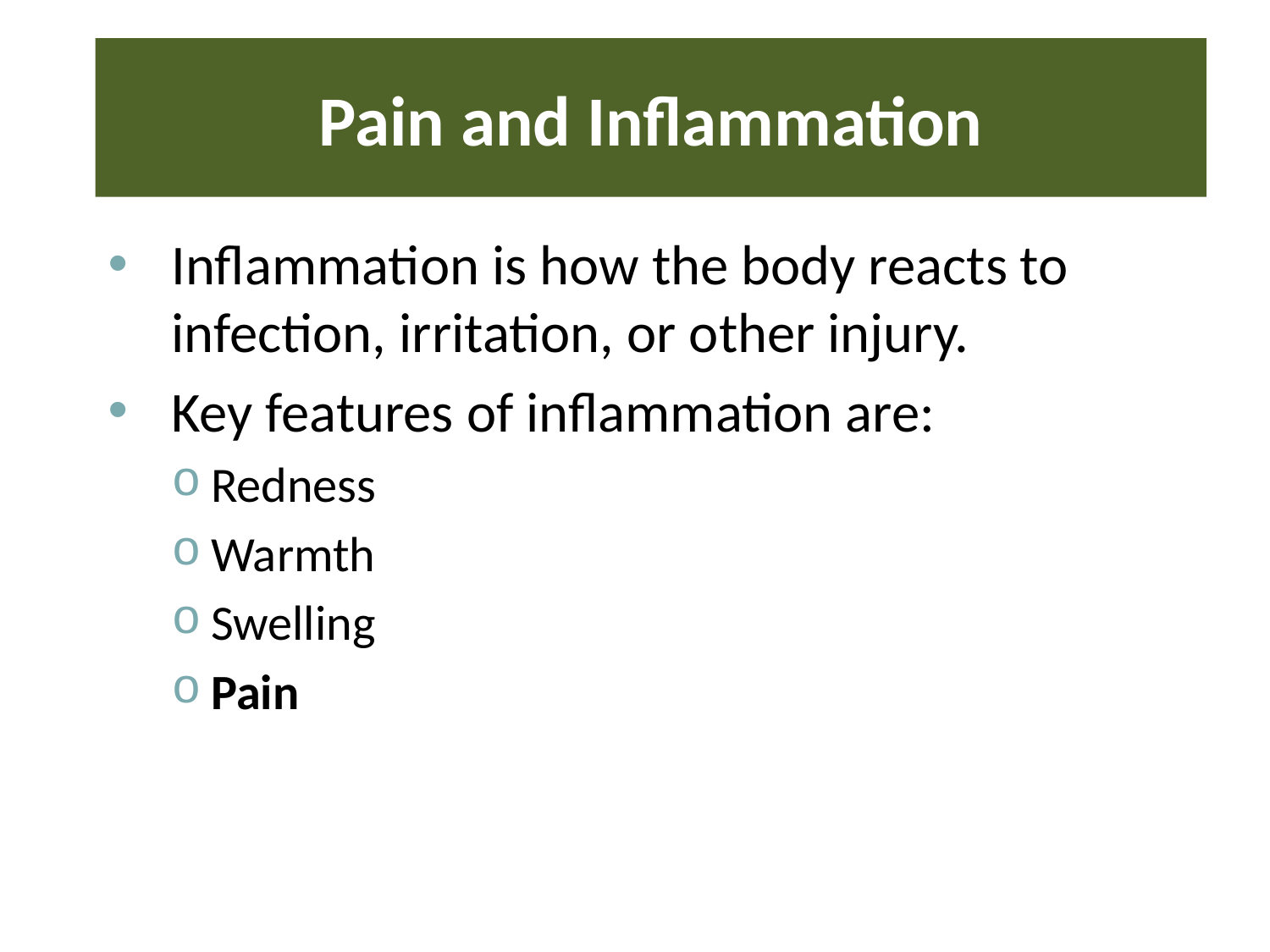

# Pain and Inflammation
Inflammation is how the body reacts to infection, irritation, or other injury.
Key features of inflammation are:
Redness
Warmth
Swelling
Pain